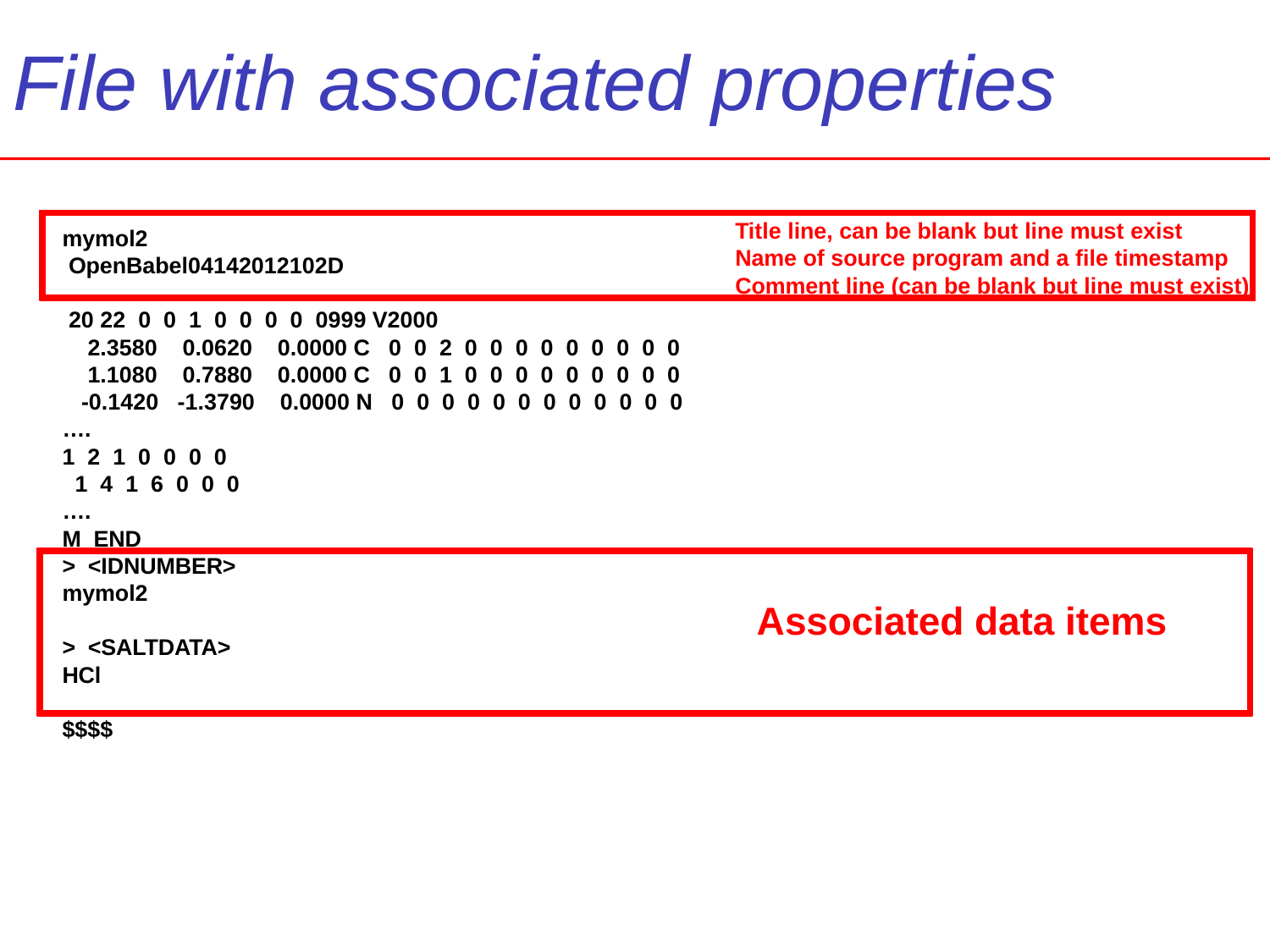

# File with associated properties

Title line, can be blank but line must exist
Name of source program and a file timestamp
Comment line (can be blank but line must exist)
mymol2
 OpenBabel04142012102D

 20 22  0  0  1  0  0  0  0  0999 V2000
    2.3580    0.0620    0.0000 C   0  0  2  0  0  0  0  0  0  0  0  0
    1.1080    0.7880    0.0000 C   0  0  1  0  0  0  0  0  0  0  0  0
   -0.1420   -1.3790    0.0000 N   0  0  0  0  0  0  0  0  0  0  0  0
….
1  2  1  0  0  0  0
  1  4  1  6  0  0  0
….
M  END
>  <IDNUMBER>
mymol2

>  <SALTDATA>
HCl

$$$$

Associated data items